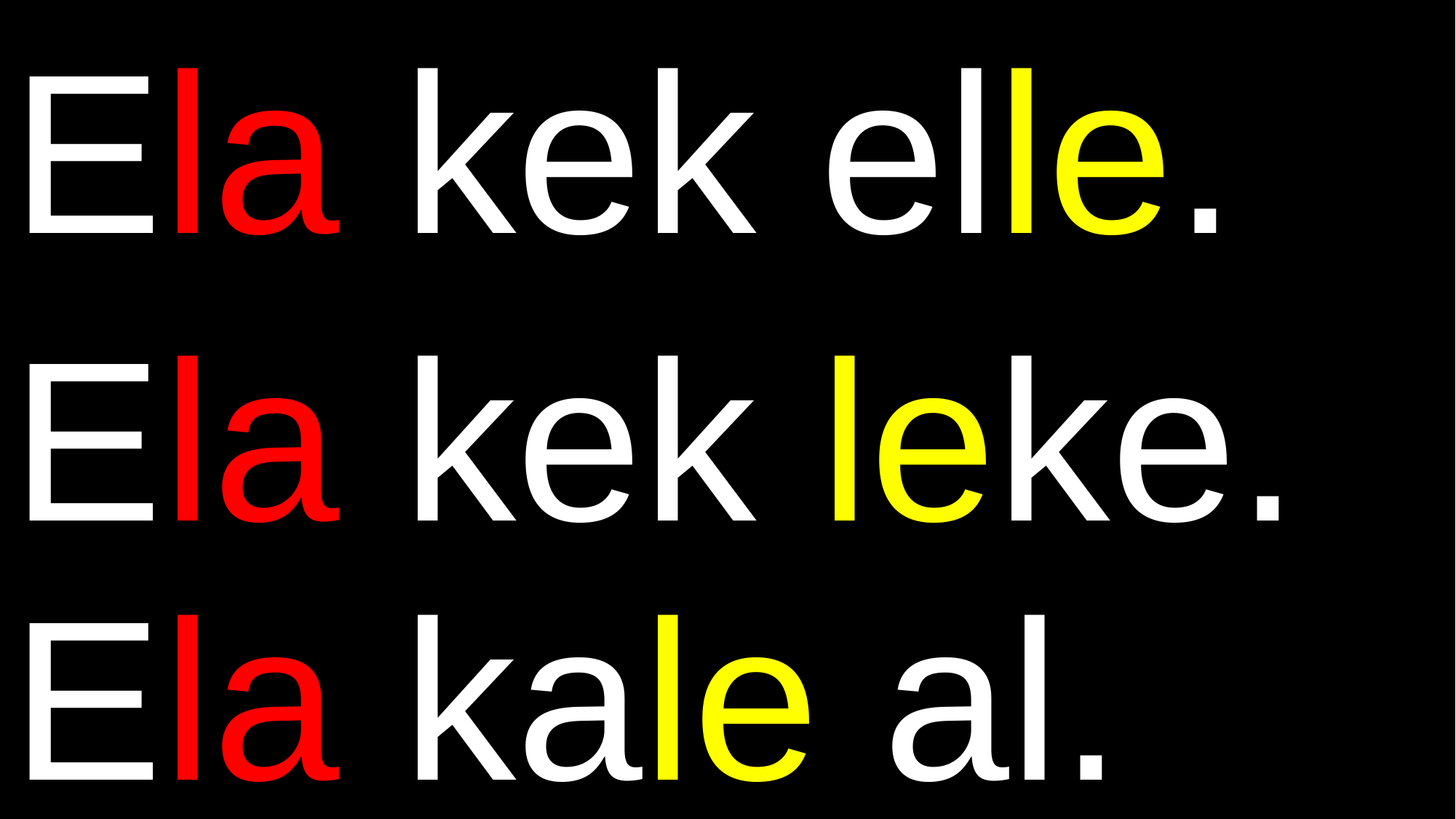

# Ela kek elle.
Ela kek leke.
Ela kale al.